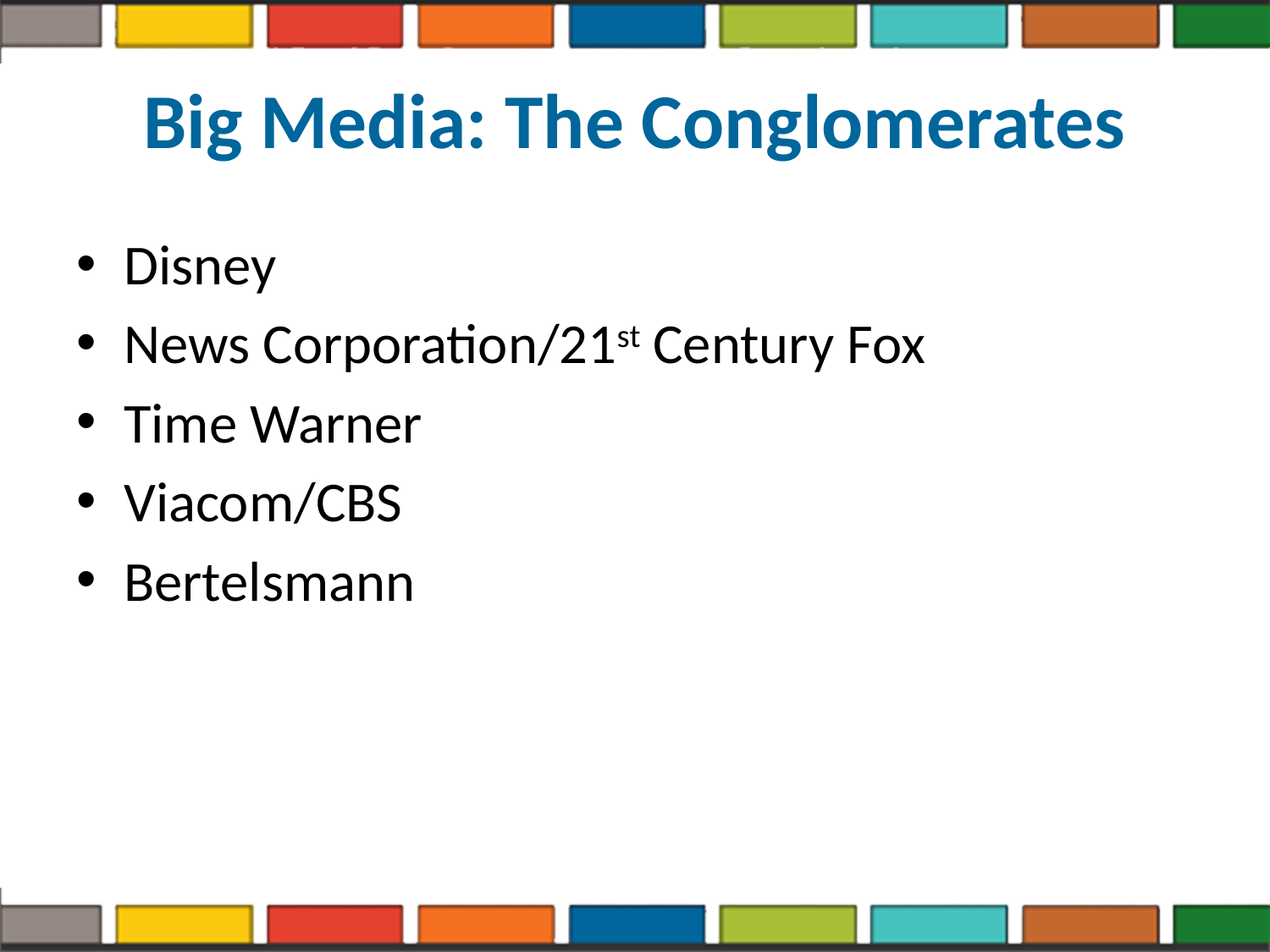

# Big Media: The Conglomerates
Disney
News Corporation/21st Century Fox
Time Warner
Viacom/CBS
Bertelsmann